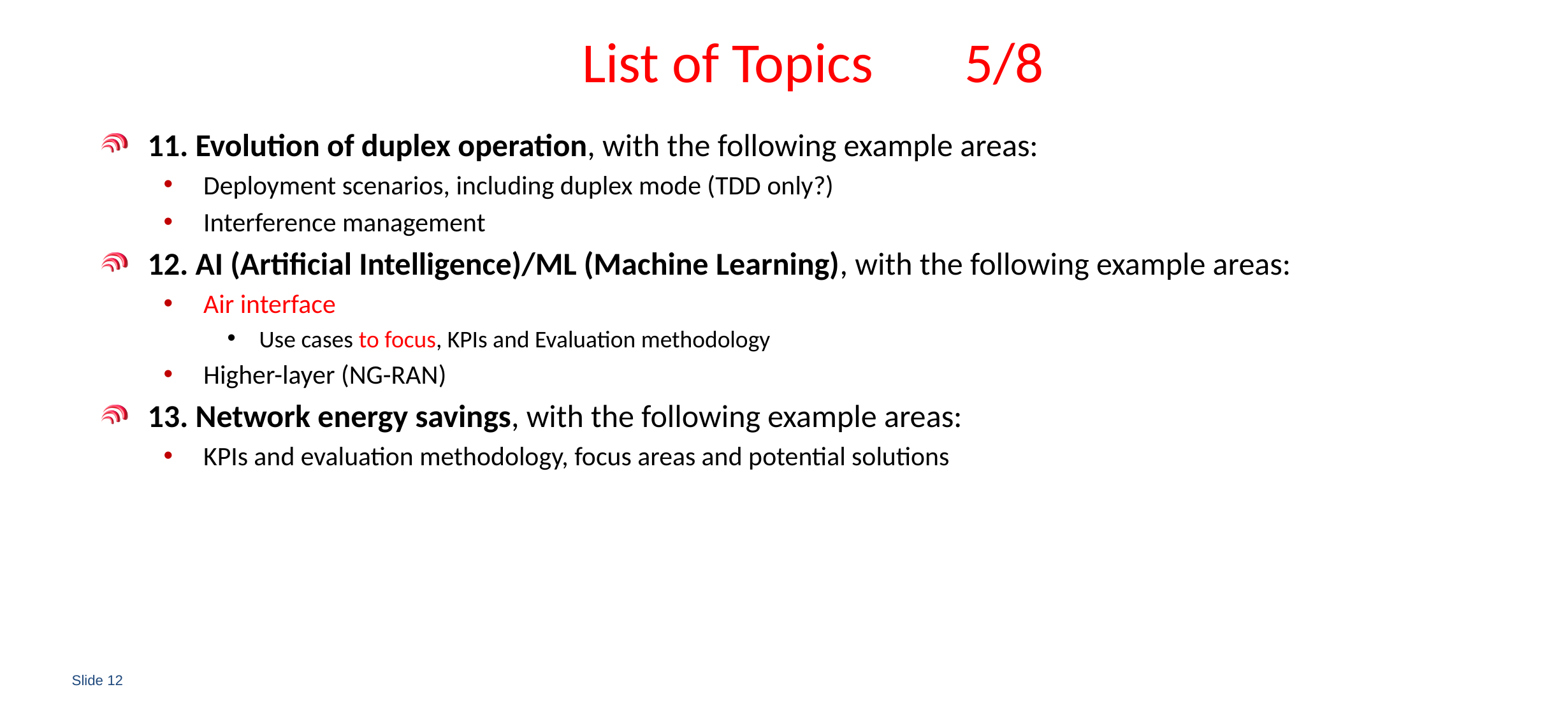

# List of Topics 	5/8
11. Evolution of duplex operation, with the following example areas:
Deployment scenarios, including duplex mode (TDD only?)
Interference management
12. AI (Artificial Intelligence)/ML (Machine Learning), with the following example areas:
Air interface
Use cases to focus, KPIs and Evaluation methodology
Higher-layer (NG-RAN)
13. Network energy savings, with the following example areas:
KPIs and evaluation methodology, focus areas and potential solutions